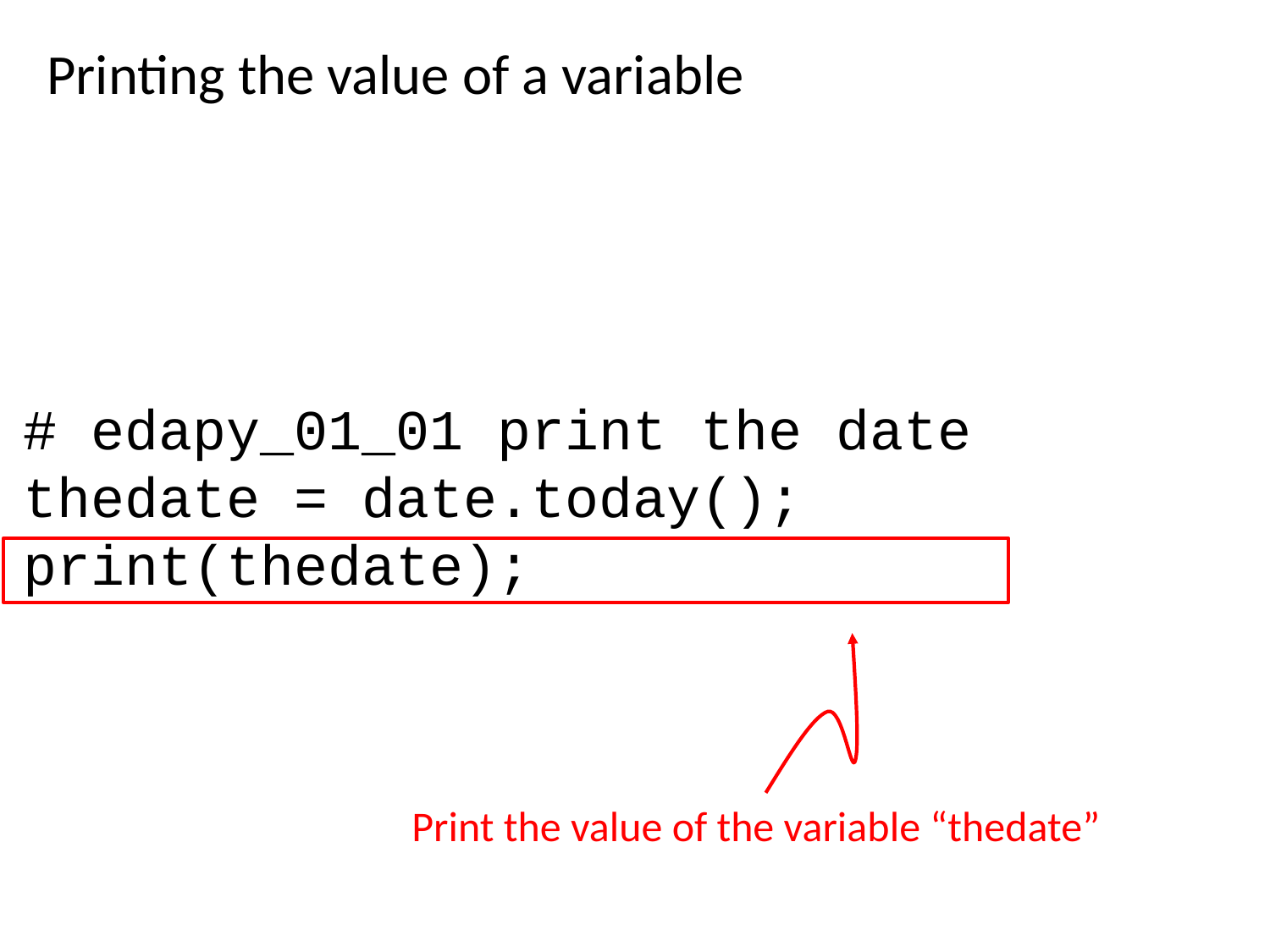

Printing the value of a variable

# edapy_01_01 print the date
thedate = date.today();
print(thedate);

Print the value of the variable “thedate”